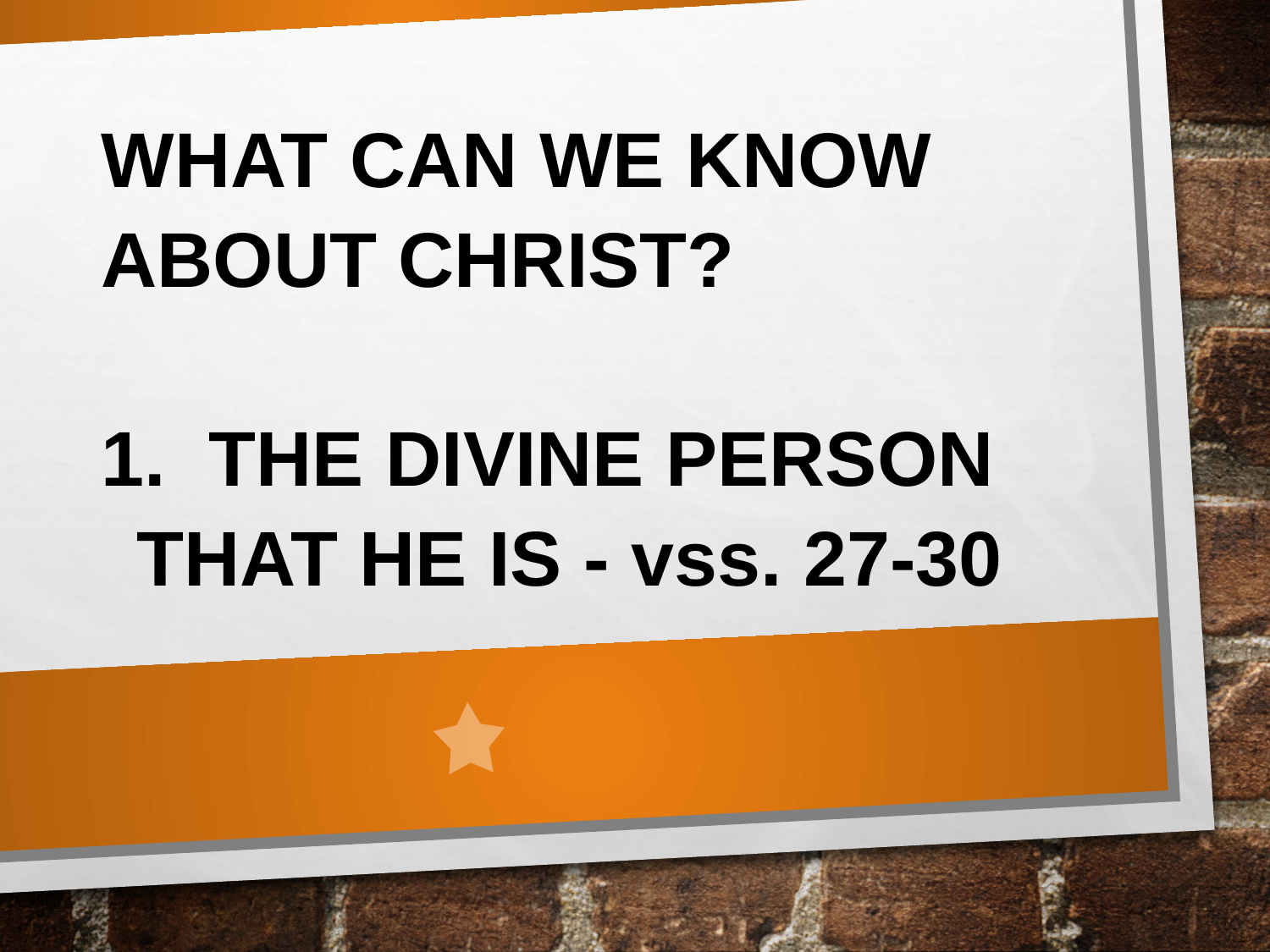

WHAT CAN WE KNOW ABOUT CHRIST?

  THE DIVINE PERSON THAT HE IS - vss. 27-30